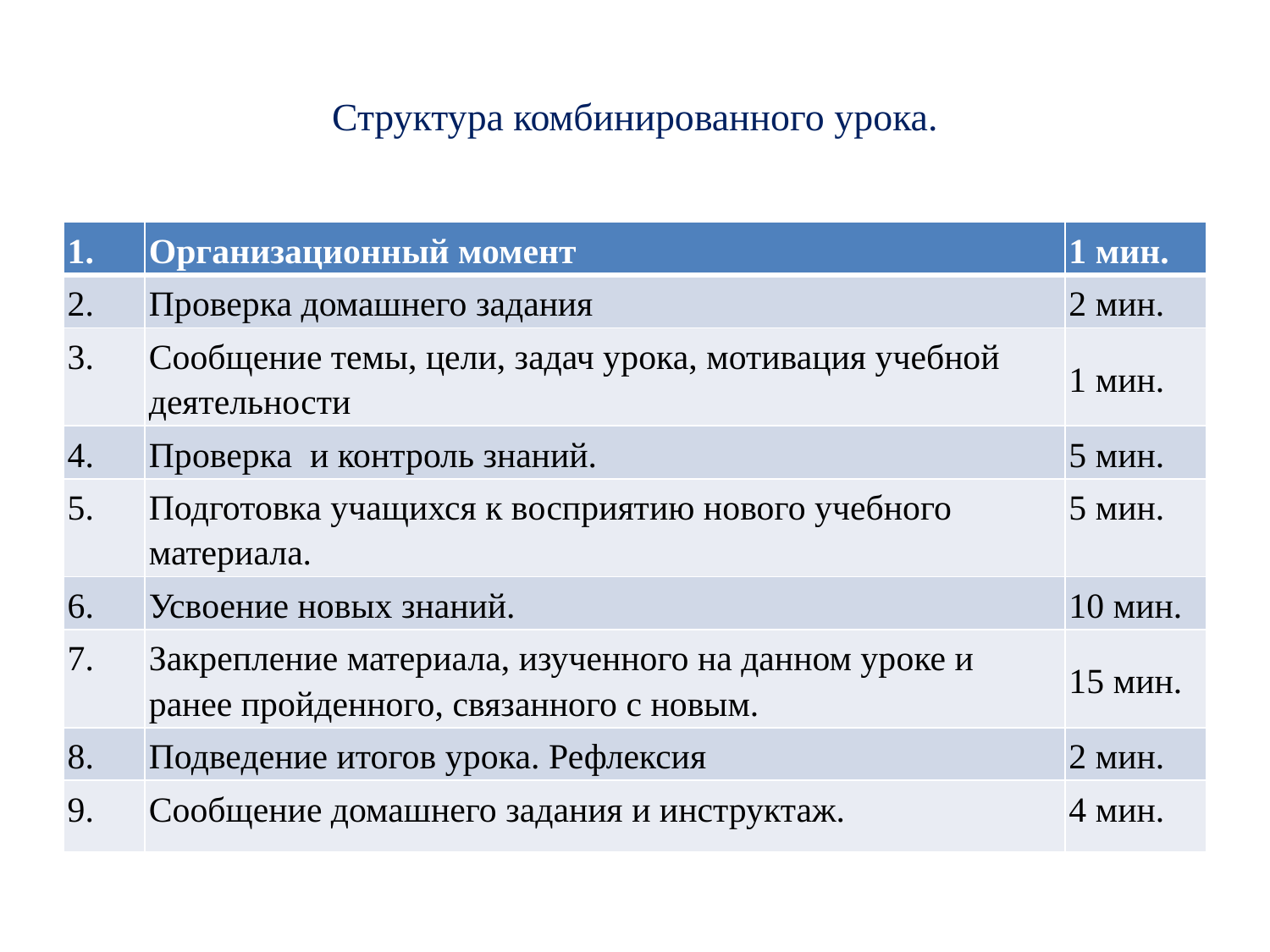

# Структура комбинированного урока.
| 1. | Организационный момент | 1 мин. |
| --- | --- | --- |
| 2. | Проверка домашнего задания | 2 мин. |
| 3. | Сообщение темы, цели, задач урока, мотивация учебной деятельности | 1 мин. |
| 4. | Проверка и контроль знаний. | 5 мин. |
| 5. | Подготовка учащихся к восприятию нового учебного материала. | 5 мин. |
| 6. | Усвоение новых знаний. | 10 мин. |
| 7. | Закрепление материала, изученного на данном уроке и ранее пройденного, связанного с новым. | 15 мин. |
| 8. | Подведение итогов урока. Рефлексия | 2 мин. |
| 9. | Сообщение домашнего задания и инструктаж. | 4 мин. |